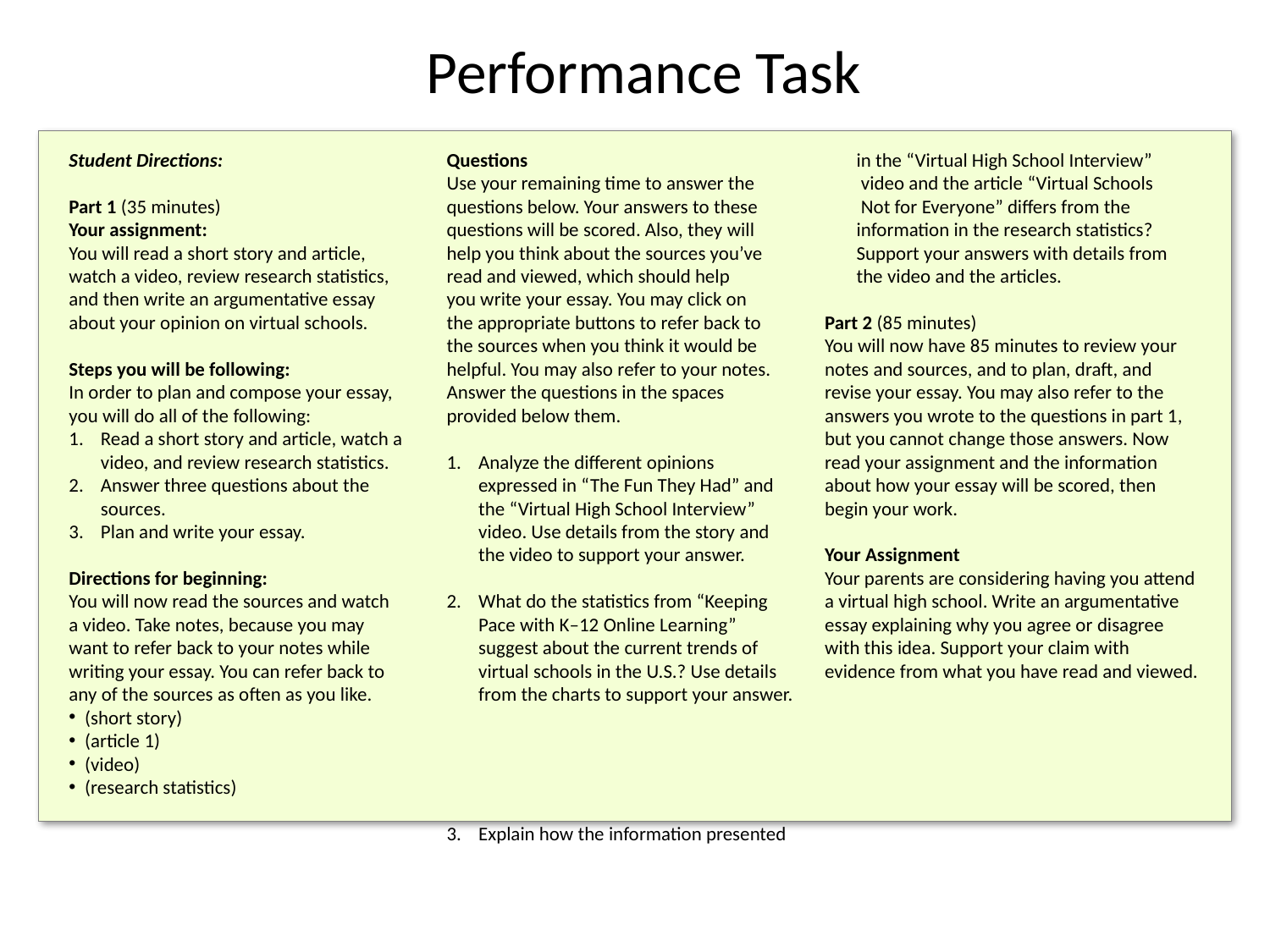

# Performance Task

Student Directions:

Part 1 (35 minutes)
Your assignment:
You will read a short story and article,
watch a video, review research statistics,
and then write an argumentative essay
about your opinion on virtual schools.

Steps you will be following:
In order to plan and compose your essay,
you will do all of the following:
Read a short story and article, watch a video, and review research statistics.
Answer three questions about the
sources.
Plan and write your essay.

Directions for beginning:
You will now read the sources and watch
a video. Take notes, because you may
want to refer back to your notes while
writing your essay. You can refer back to
any of the sources as often as you like.
(short story)
(article 1)
(video)
(research statistics)

Questions
Use your remaining time to answer the questions below. Your answers to these questions will be scored. Also, they will
help you think about the sources you’ve
read and viewed, which should help
you write your essay. You may click on
the appropriate buttons to refer back to
the sources when you think it would be
helpful. You may also refer to your notes. Answer the questions in the spaces
provided below them.

Analyze the different opinions
expressed in “The Fun They Had” and
the “Virtual High School Interview”
video. Use details from the story and
the video to support your answer.

What do the statistics from “Keeping
Pace with K–12 Online Learning”
suggest about the current trends of
virtual schools in the U.S.? Use details
from the charts to support your answer.

Explain how the information presented
in the “Virtual High School Interview”
 video and the article “Virtual Schools
 Not for Everyone” differs from the information in the research statistics? Support your answers with details from
the video and the articles.
 
Part 2 (85 minutes)
You will now have 85 minutes to review your notes and sources, and to plan, draft, and revise your essay. You may also refer to the answers you wrote to the questions in part 1, but you cannot change those answers. Now read your assignment and the information about how your essay will be scored, then begin your work.

Your Assignment
Your parents are considering having you attend a virtual high school. Write an argumentative essay explaining why you agree or disagree with this idea. Support your claim with evidence from what you have read and viewed.